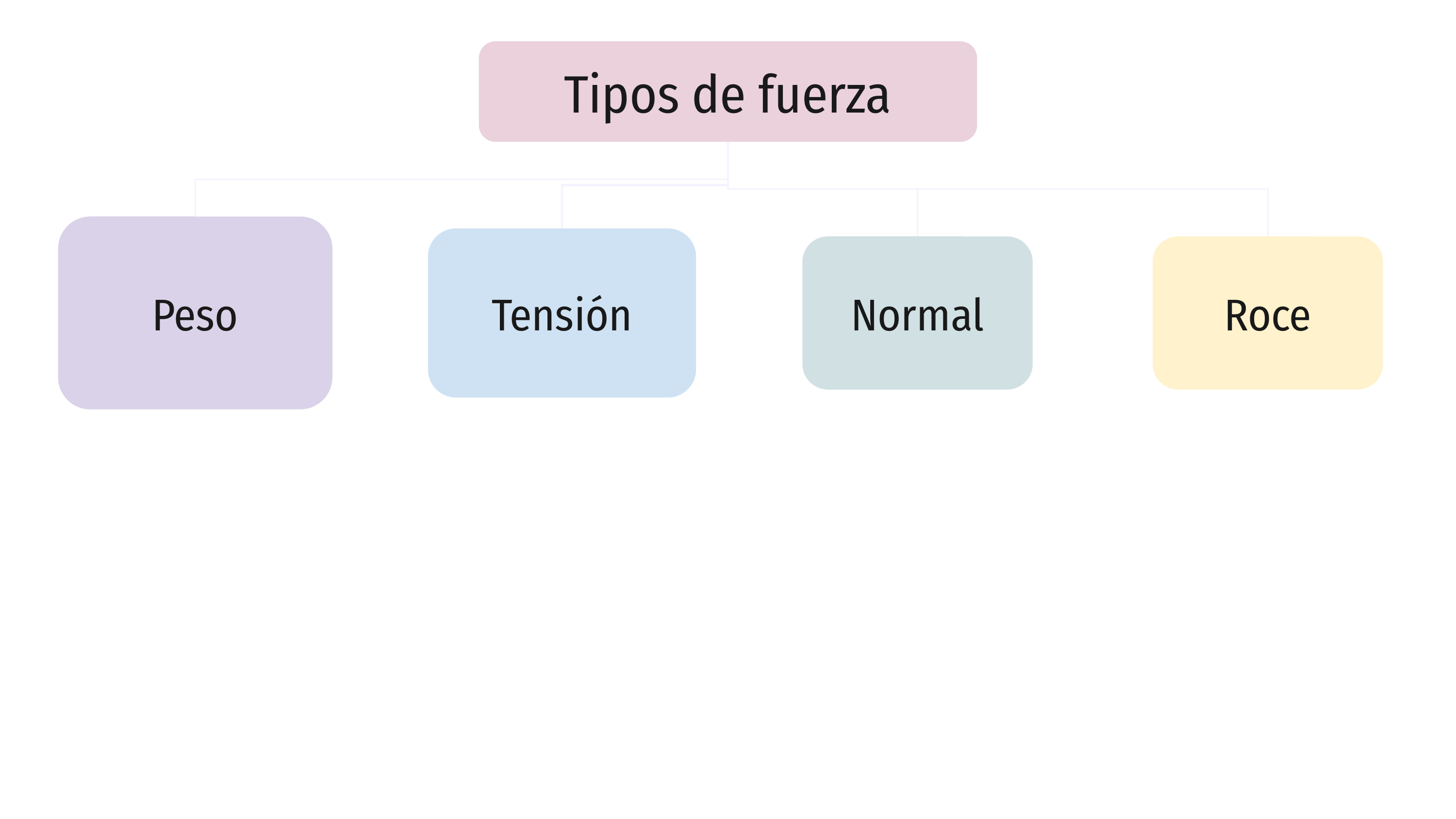

Tipos de fuerza
Peso
Tensión
Normal
Roce